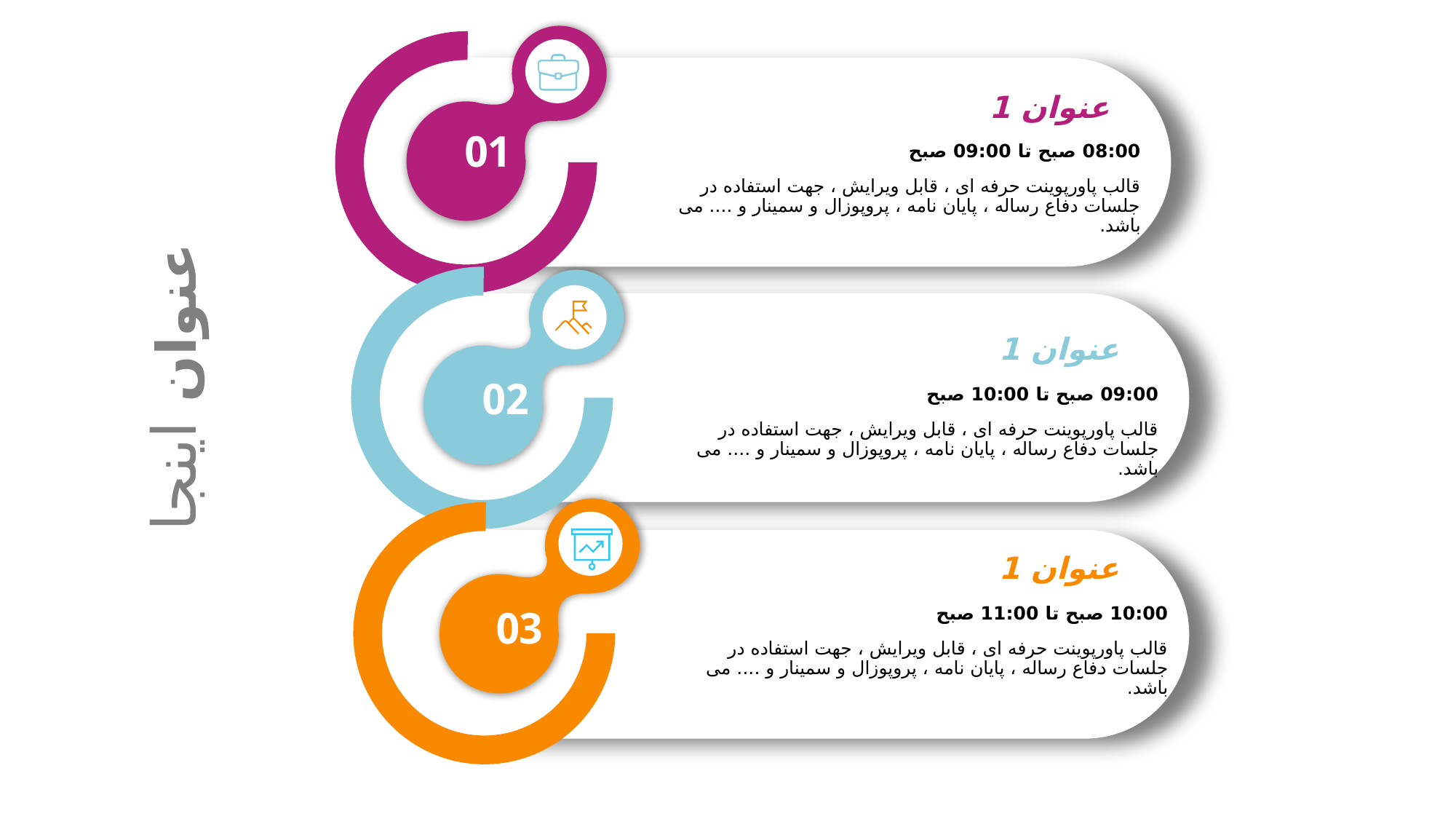

عنوان 1
08:00 صبح تا 09:00 صبح
قالب پاورپوينت حرفه ای ، قابل ویرایش ، جهت استفاده در جلسات دفاع رساله ، پایان نامه ، پروپوزال و سمینار و .... می باشد.
01

عنوان 1
09:00 صبح تا 10:00 صبح
قالب پاورپوينت حرفه ای ، قابل ویرایش ، جهت استفاده در جلسات دفاع رساله ، پایان نامه ، پروپوزال و سمینار و .... می باشد.
عنوان اینجا
02

عنوان 1
10:00 صبح تا 11:00 صبح
قالب پاورپوينت حرفه ای ، قابل ویرایش ، جهت استفاده در جلسات دفاع رساله ، پایان نامه ، پروپوزال و سمینار و .... می باشد.
03